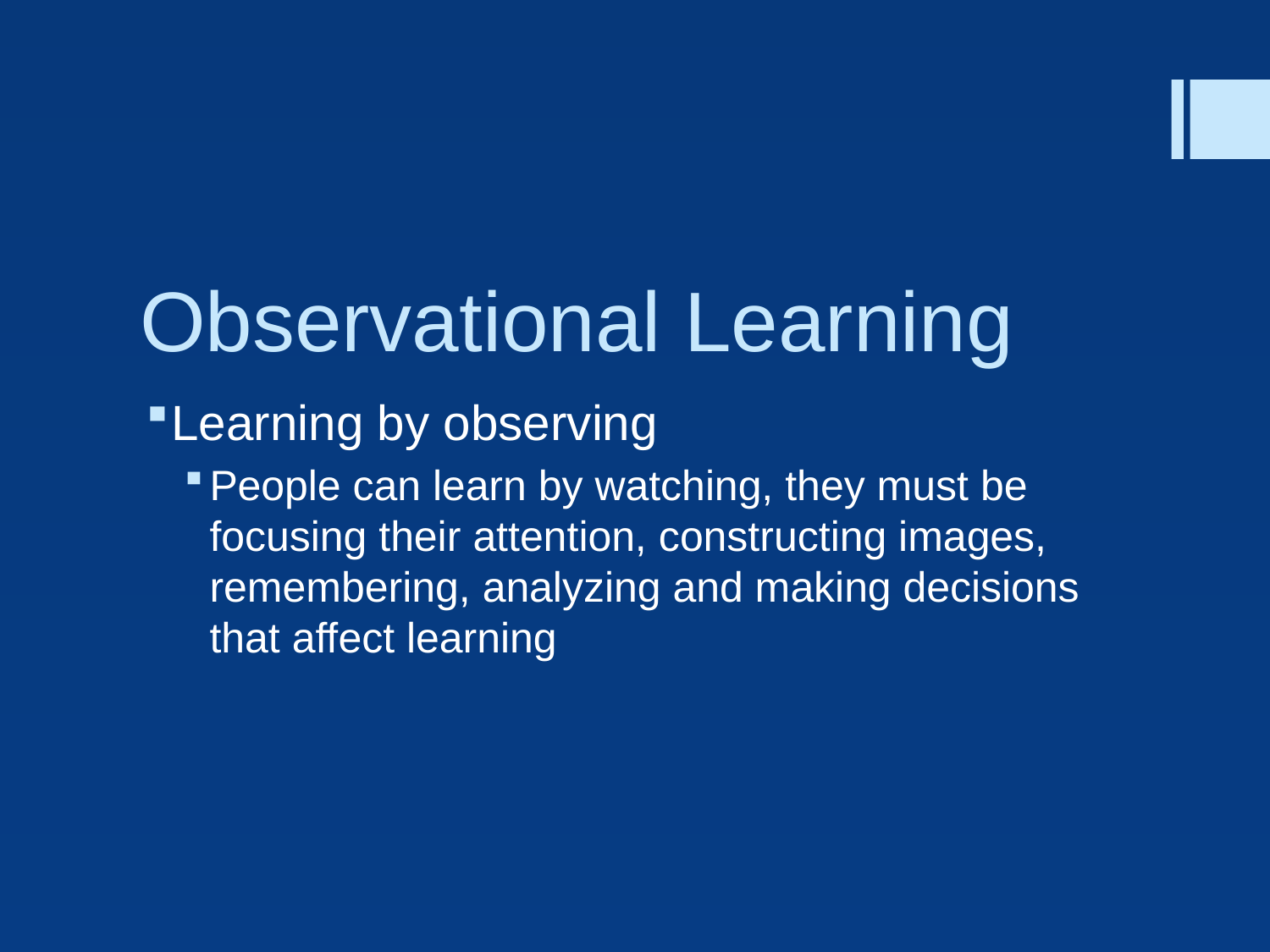

# Observational Learning
Learning by observing
People can learn by watching, they must be focusing their attention, constructing images, remembering, analyzing and making decisions that affect learning